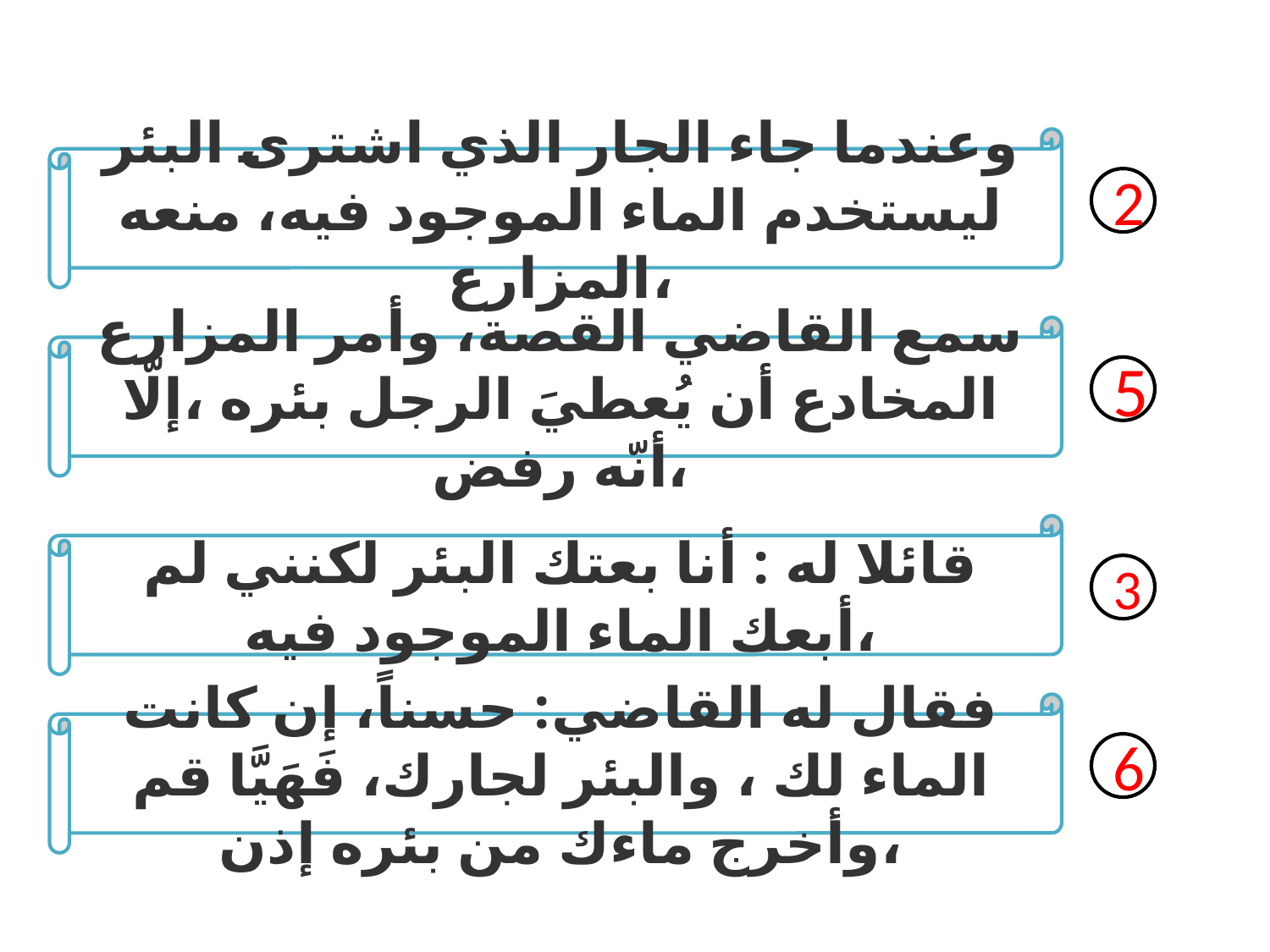

وعندما جاء الجار الذي اشترى البئر ليستخدم الماء الموجود فيه، منعه المزارع،
2
سمع القاضي القصة، وأمر المزارع المخادع أن يُعطيَ الرجل بئره ،إلّا أنّه رفض،
5
قائلا له : أنا بعتك البئر لكنني لم أبعك الماء الموجود فيه،
3
فقال له القاضي: حسناً، إن كانت الماء لك ، والبئر لجارك، فَهَيَّا قم وأخرج ماءك من بئره إذن،
6